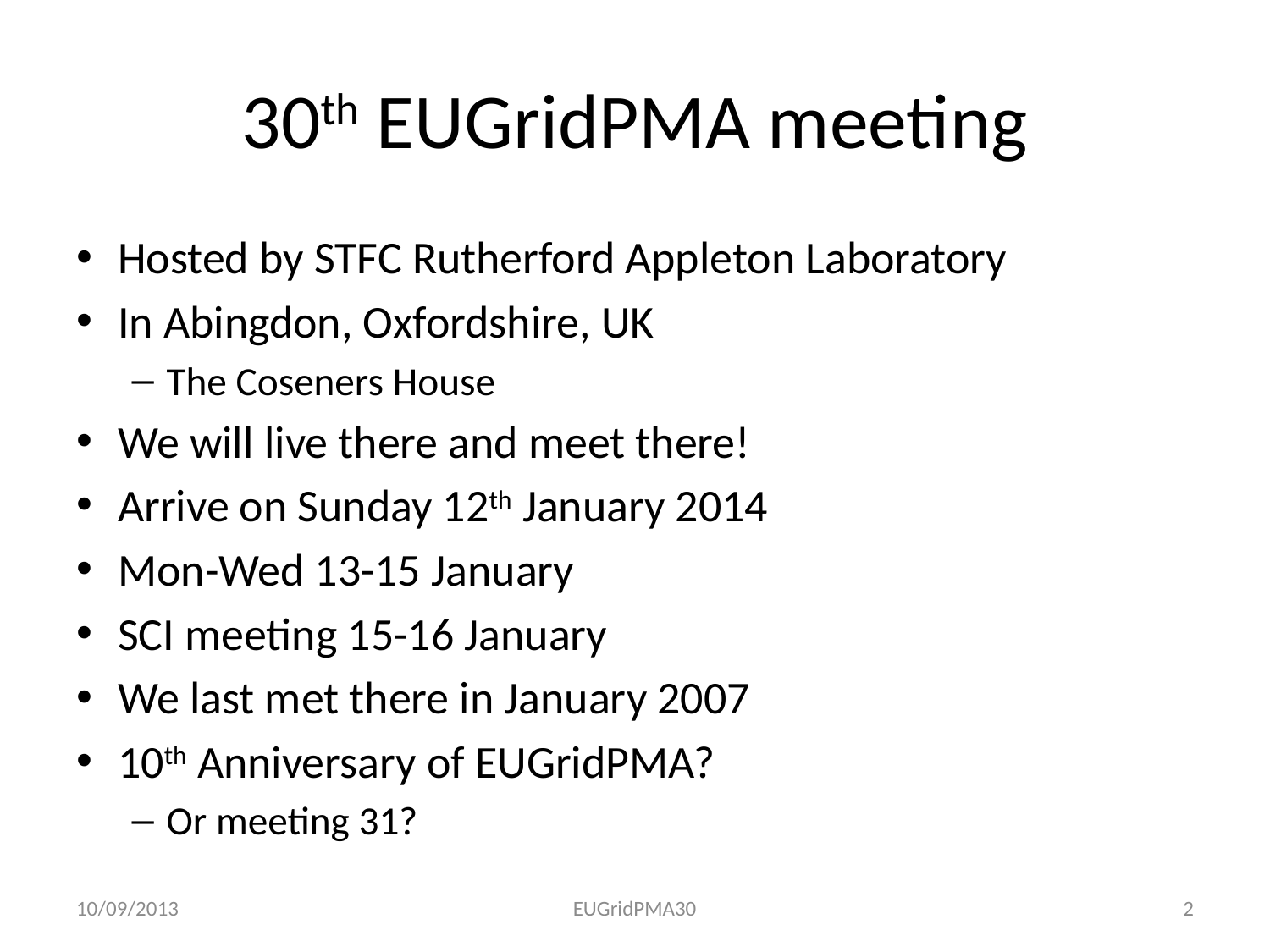

# 30th EUGridPMA meeting
Hosted by STFC Rutherford Appleton Laboratory
In Abingdon, Oxfordshire, UK
The Coseners House
We will live there and meet there!
Arrive on Sunday 12th January 2014
Mon-Wed 13-15 January
SCI meeting 15-16 January
We last met there in January 2007
10th Anniversary of EUGridPMA?
Or meeting 31?

10/09/2013
EUGridPMA30
2